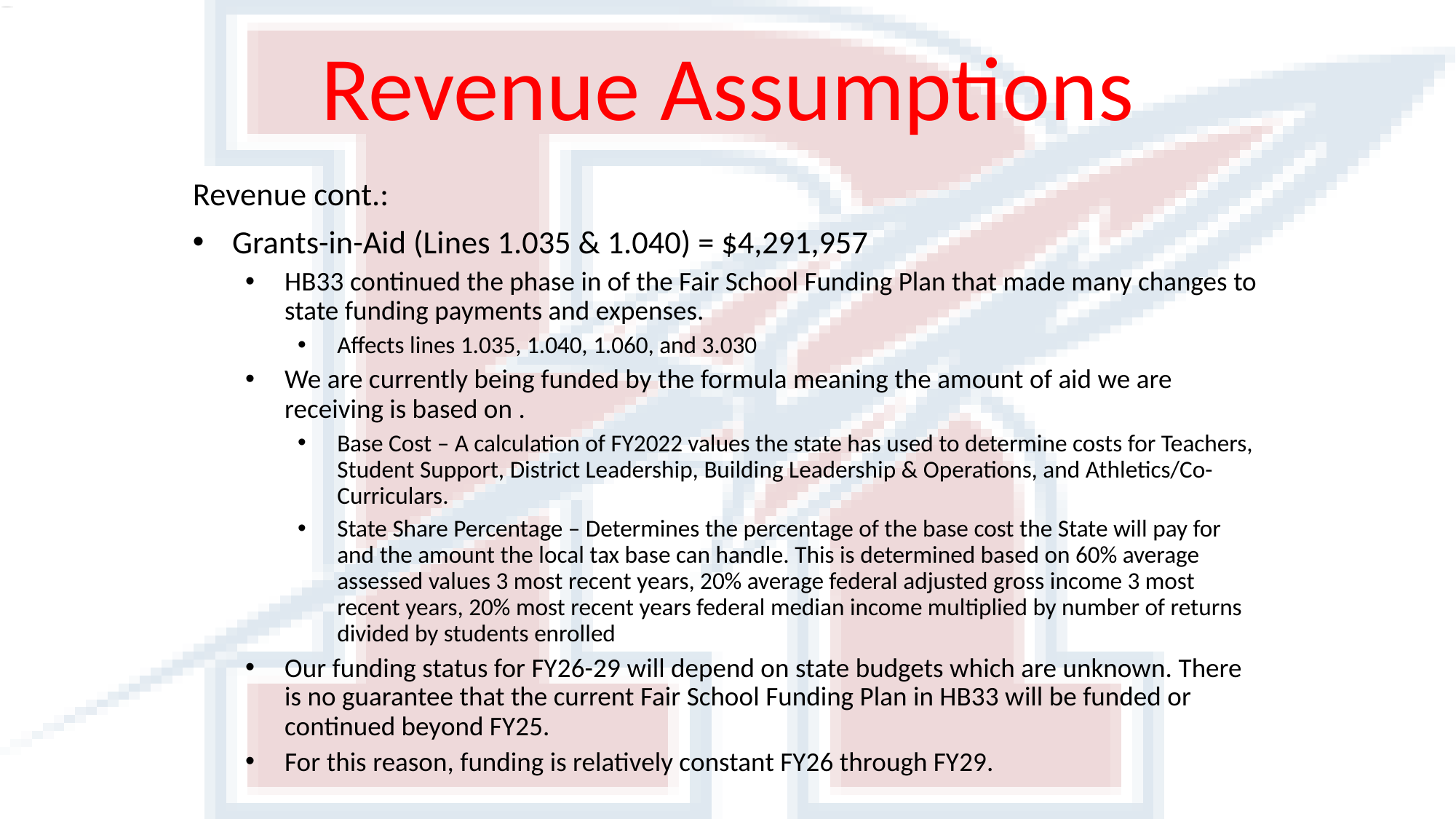

# Revenue Assumptions
Revenue cont.:
Grants-in-Aid (Lines 1.035 & 1.040) = $4,291,957
HB33 continued the phase in of the Fair School Funding Plan that made many changes to state funding payments and expenses.
Affects lines 1.035, 1.040, 1.060, and 3.030
We are currently being funded by the formula meaning the amount of aid we are receiving is based on .
Base Cost – A calculation of FY2022 values the state has used to determine costs for Teachers, Student Support, District Leadership, Building Leadership & Operations, and Athletics/Co-Curriculars.
State Share Percentage – Determines the percentage of the base cost the State will pay for and the amount the local tax base can handle. This is determined based on 60% average assessed values 3 most recent years, 20% average federal adjusted gross income 3 most recent years, 20% most recent years federal median income multiplied by number of returns divided by students enrolled
Our funding status for FY26-29 will depend on state budgets which are unknown. There is no guarantee that the current Fair School Funding Plan in HB33 will be funded or continued beyond FY25.
For this reason, funding is relatively constant FY26 through FY29.